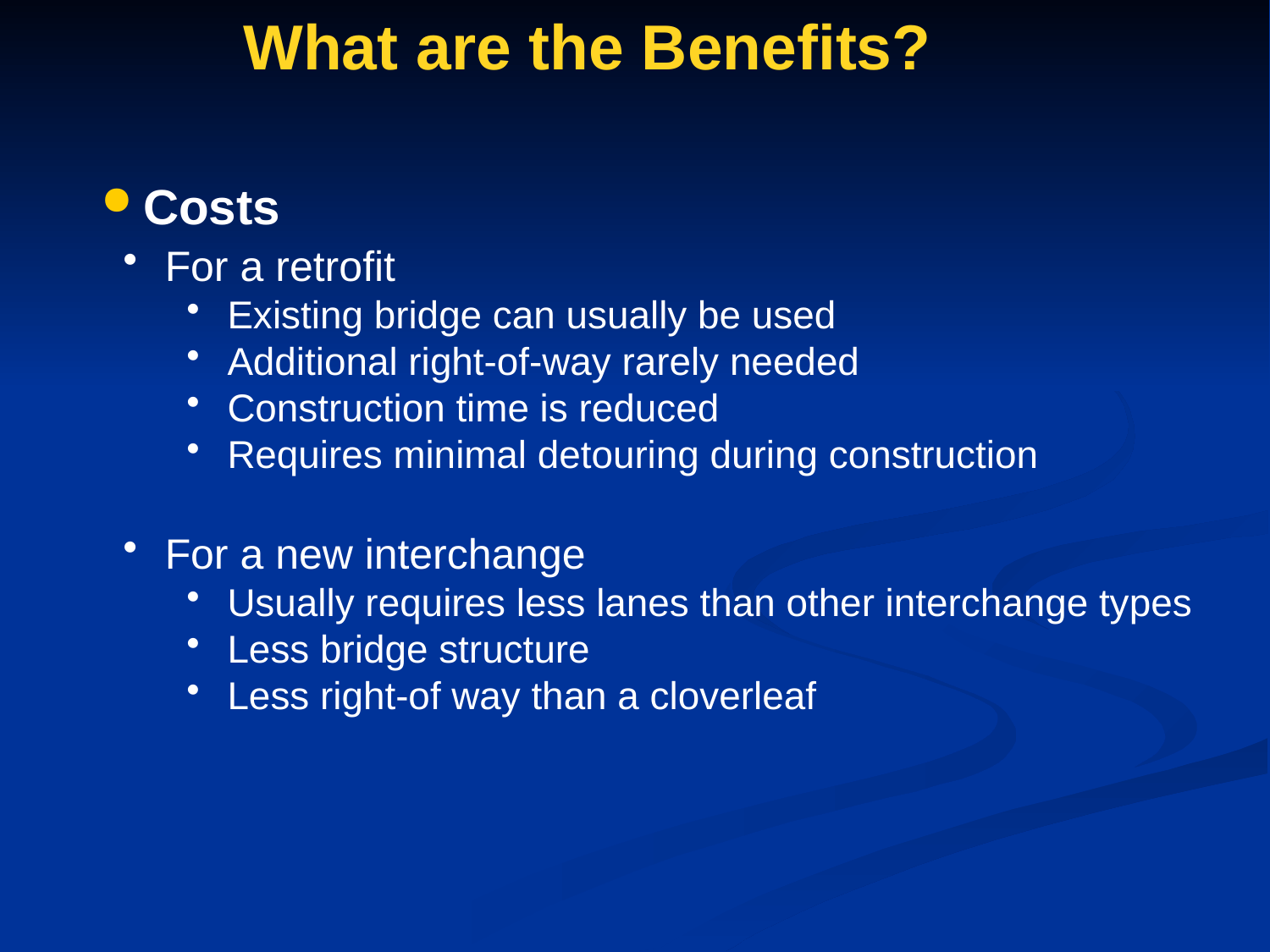

What are the Benefits?
Costs

 For a retrofit
 Existing bridge can usually be used
 Additional right-of-way rarely needed
 Construction time is reduced
 Requires minimal detouring during construction

 For a new interchange
 Usually requires less lanes than other interchange types
 Less bridge structure
 Less right-of way than a cloverleaf